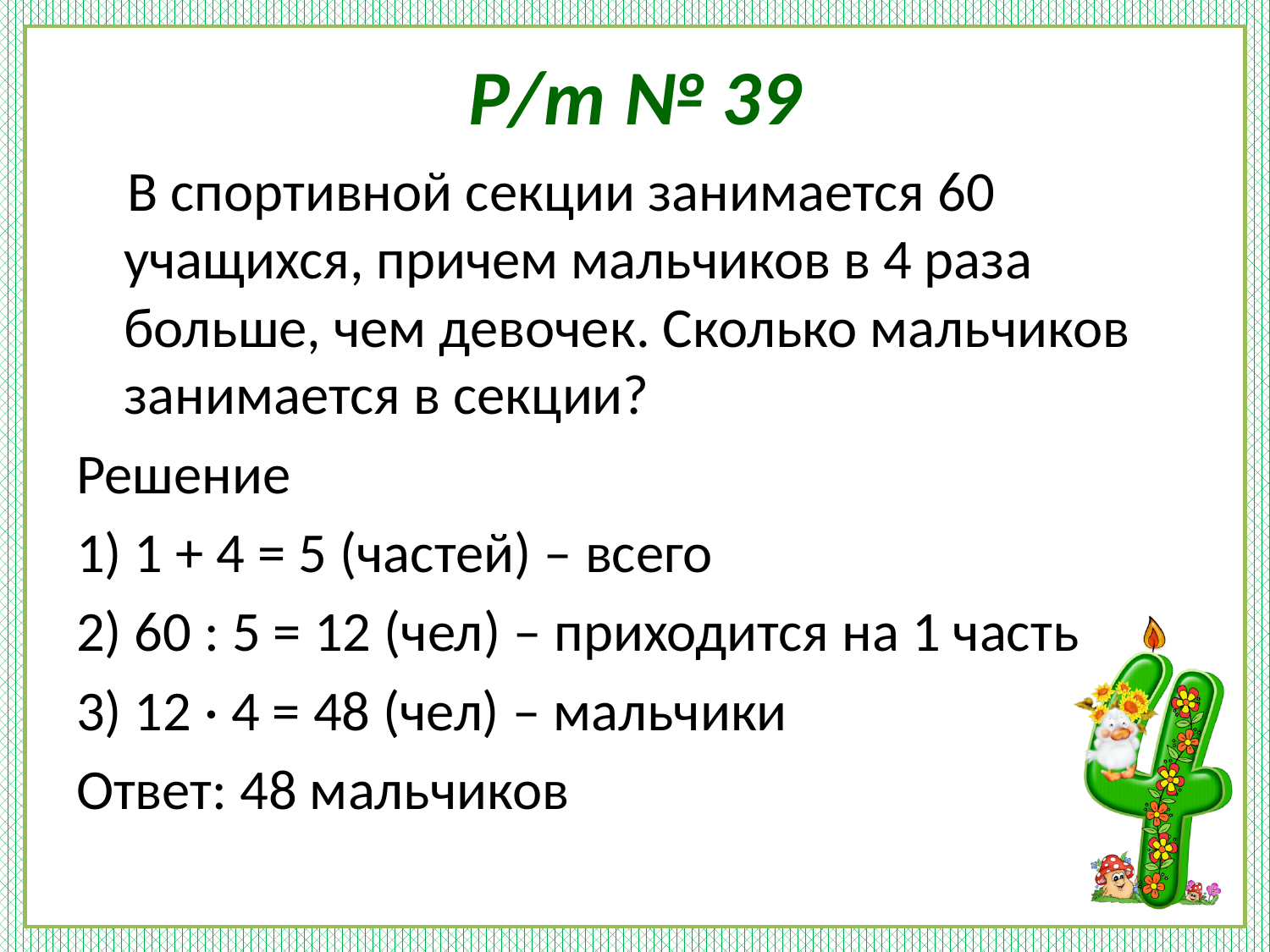

# Р/т № 39
    В спортивной секции занимается 60 учащихся, причем мальчиков в 4 раза больше, чем девочек. Сколько мальчиков занимается в секции?
Решение
1) 1 + 4 = 5 (частей) – всего
2) 60 : 5 = 12 (чел) – приходится на 1 часть
3) 12 · 4 = 48 (чел) – мальчики
Ответ: 48 мальчиков